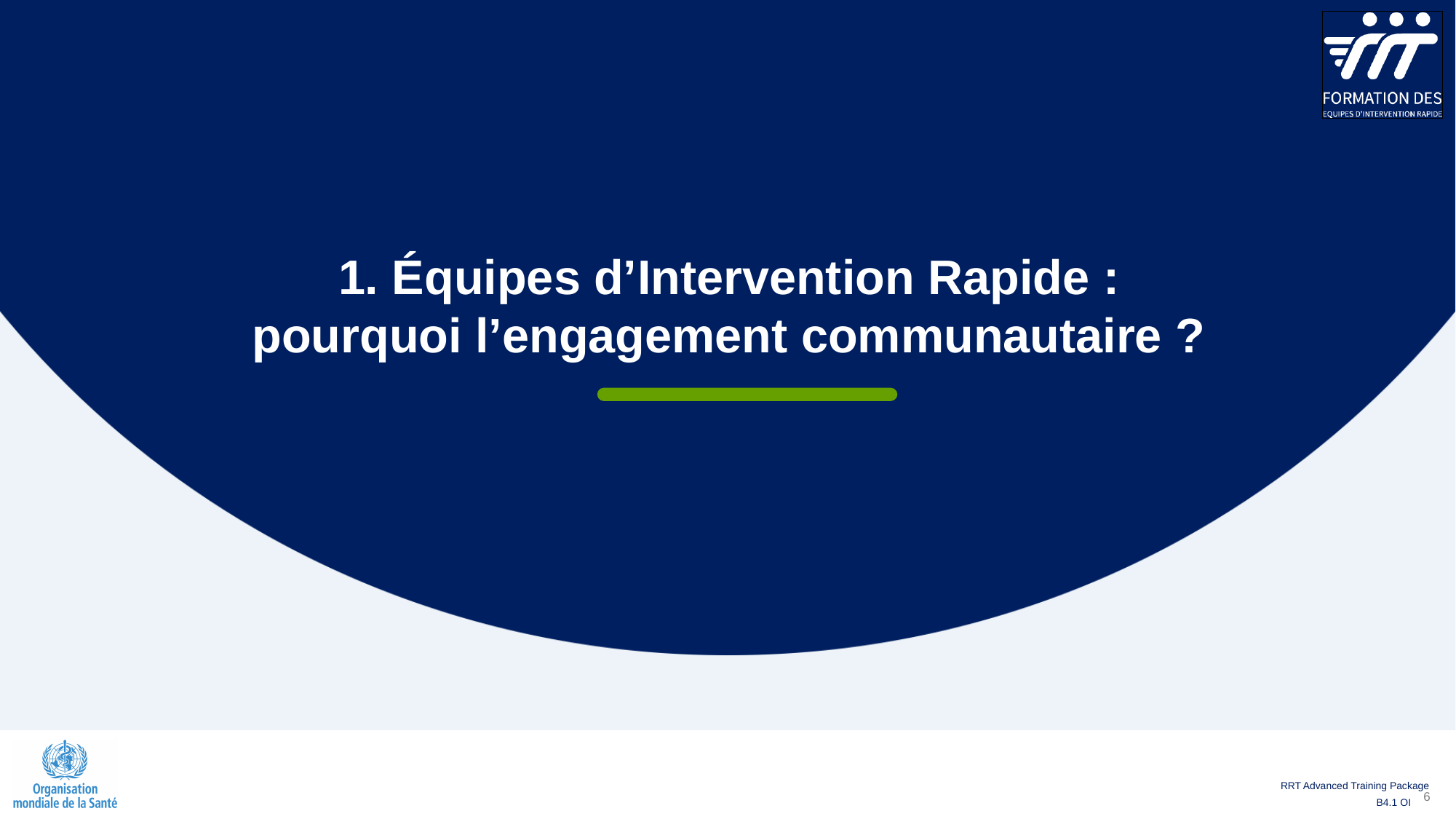

1. Équipes d’Intervention Rapide : pourquoi l’engagement communautaire ?